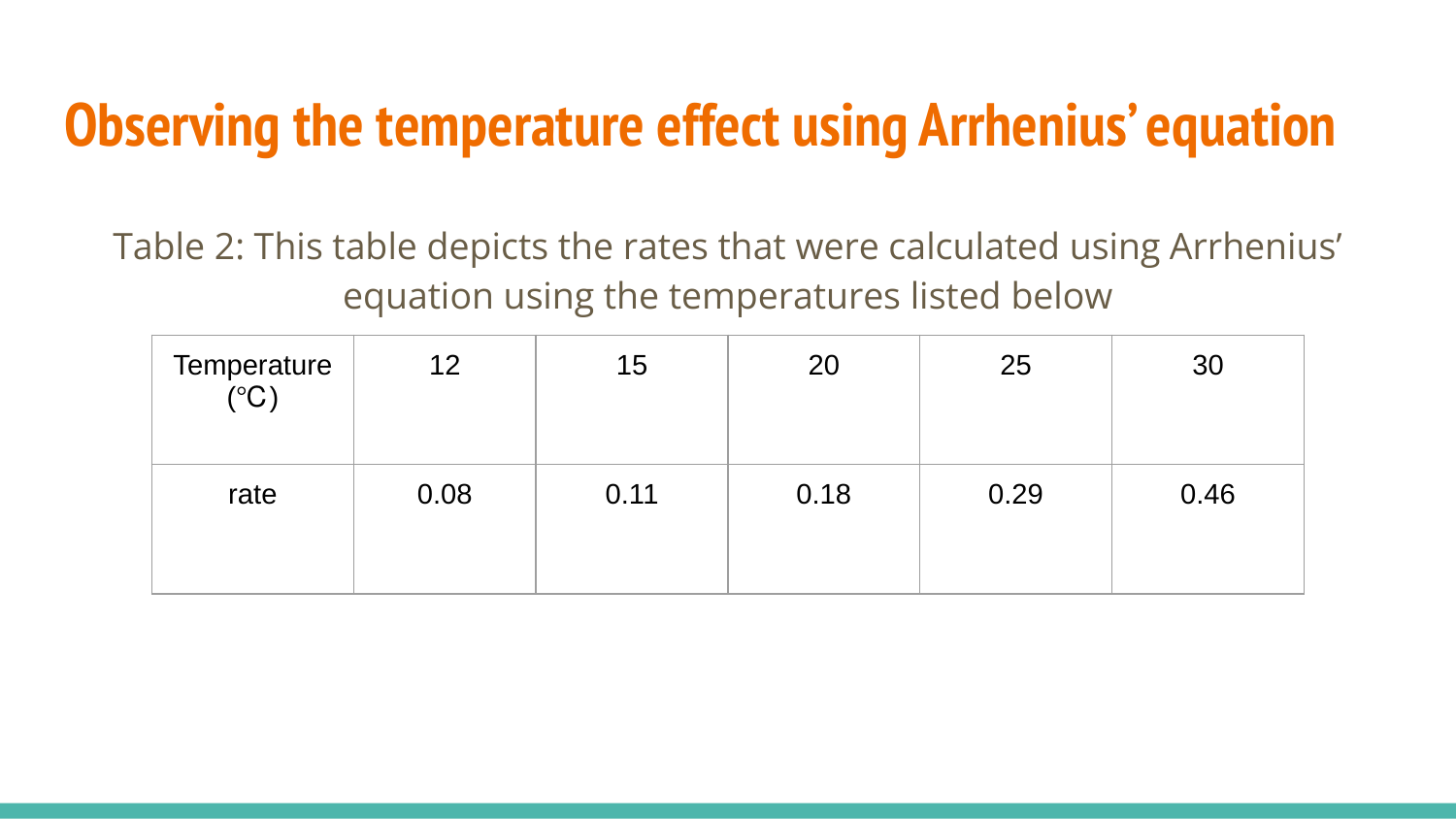

# Observing the temperature effect using Arrhenius’ equation
Table 2: This table depicts the rates that were calculated using Arrhenius’ equation using the temperatures listed below
| Temperature (℃) | 12 | 15 | 20 | 25 | 30 |
| --- | --- | --- | --- | --- | --- |
| rate | 0.08 | 0.11 | 0.18 | 0.29 | 0.46 |